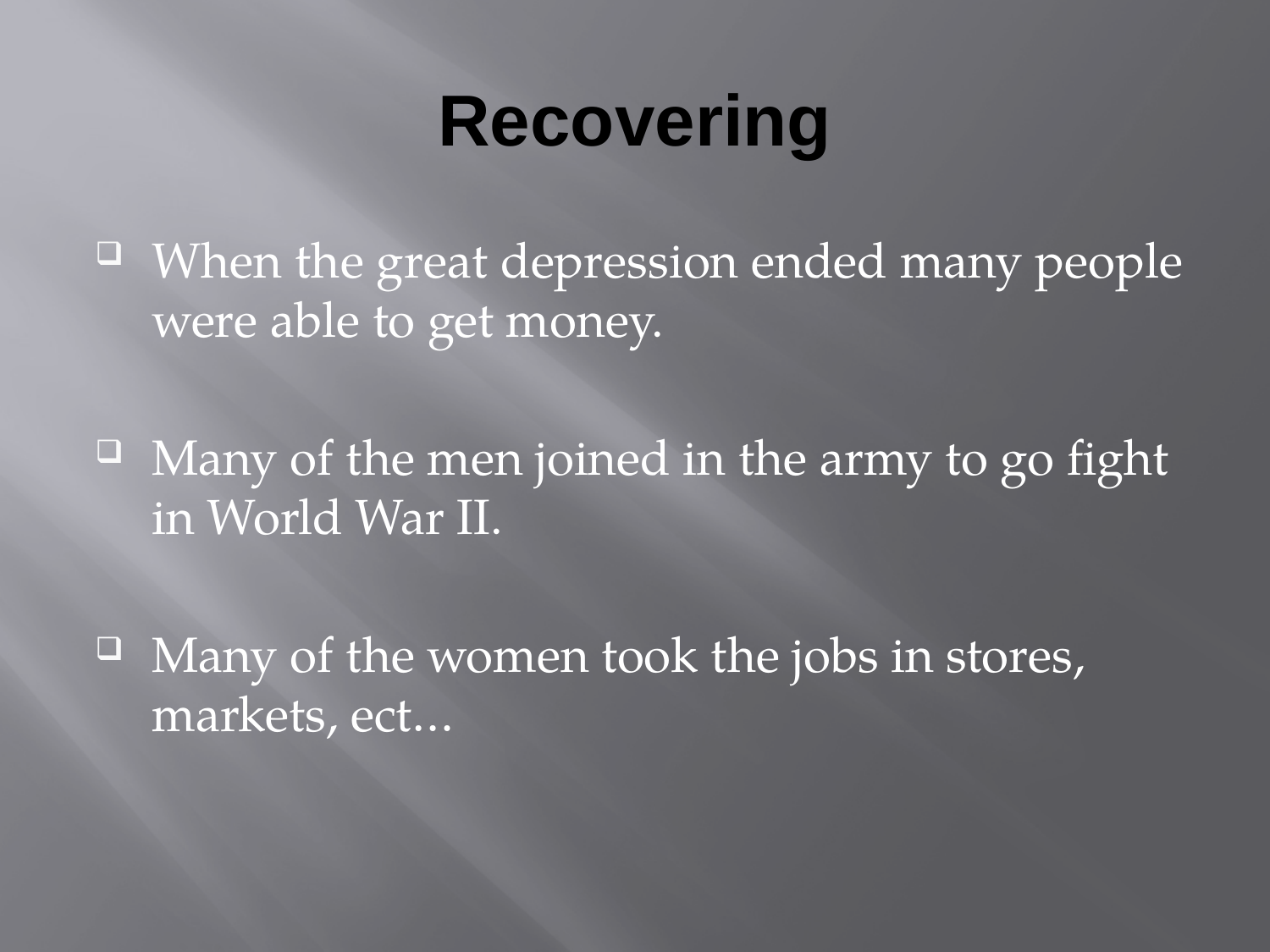

# Recovering
When the great depression ended many people were able to get money.

Many of the men joined in the army to go fight in World War II.

Many of the women took the jobs in stores, markets, ect…